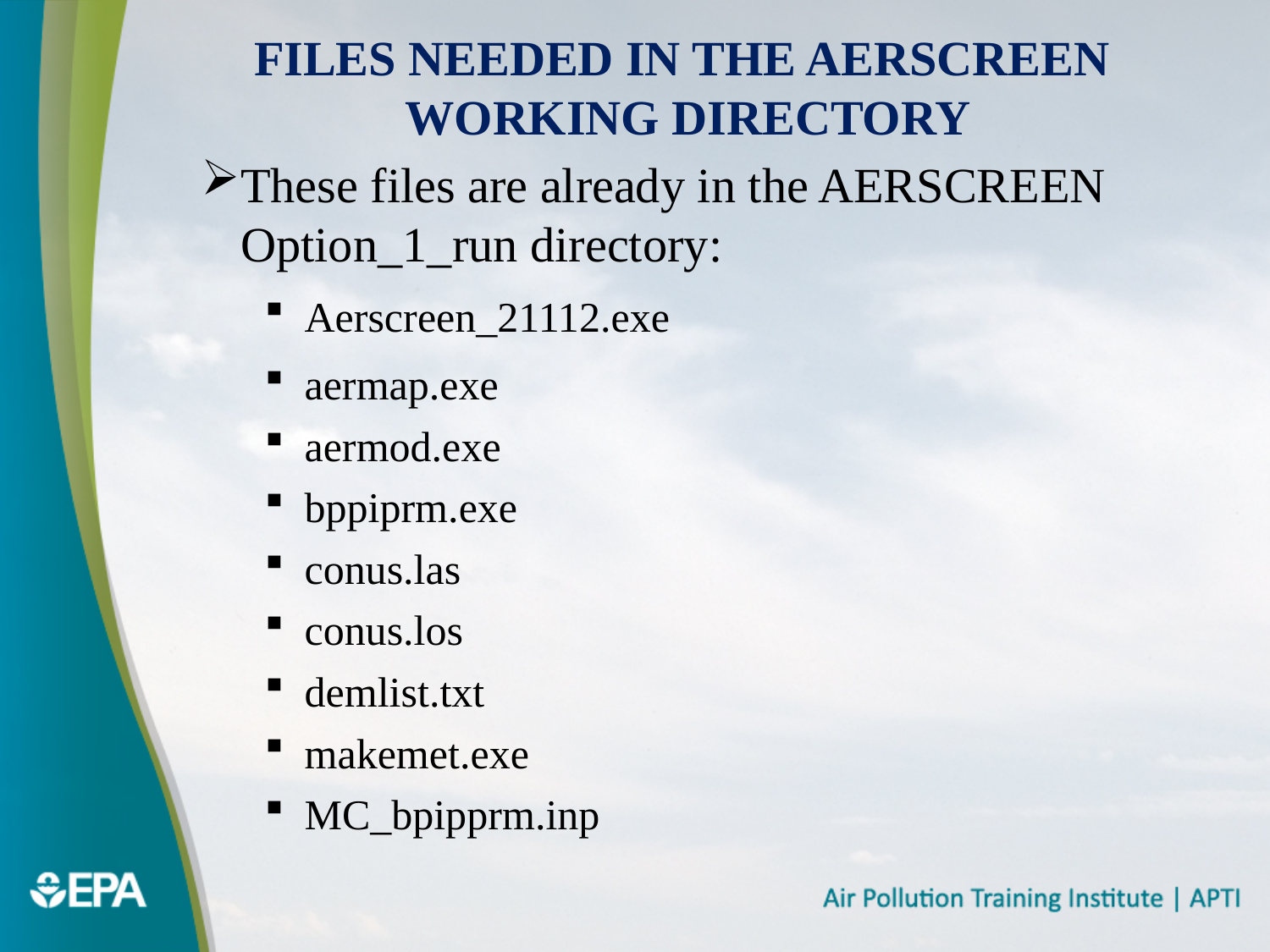

# Files Needed in the AERSCREEN Working Directory
These files are already in the AERSCREEN Option_1_run directory:
Aerscreen_21112.exe
aermap.exe
aermod.exe
bppiprm.exe
conus.las
conus.los
demlist.txt
makemet.exe
MC_bpipprm.inp